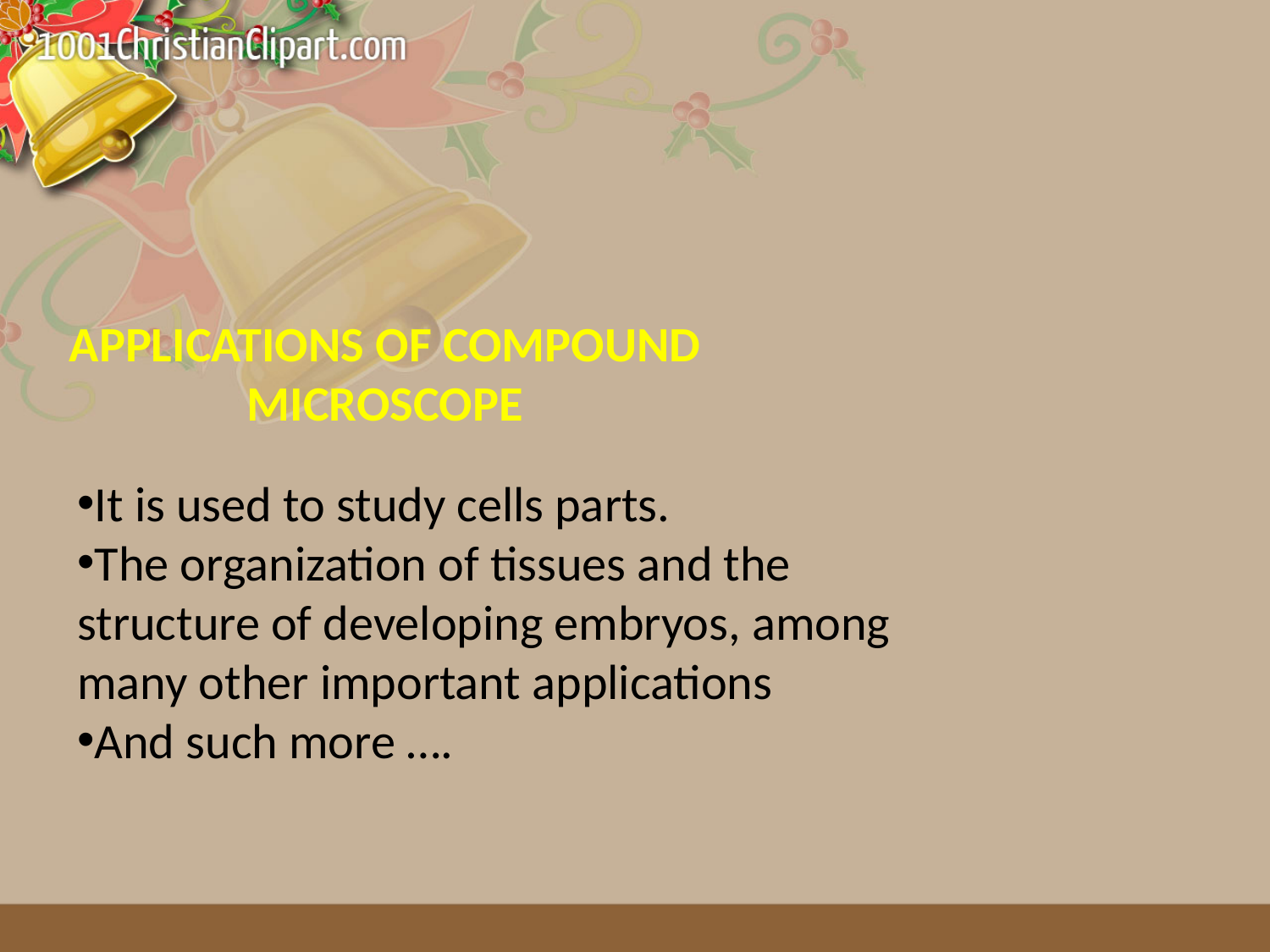

APPLICATIONS OF COMPOUND
MICROSCOPE
It is used to study cells parts.
The organization of tissues and the structure of developing embryos, among many other important applications
And such more ….